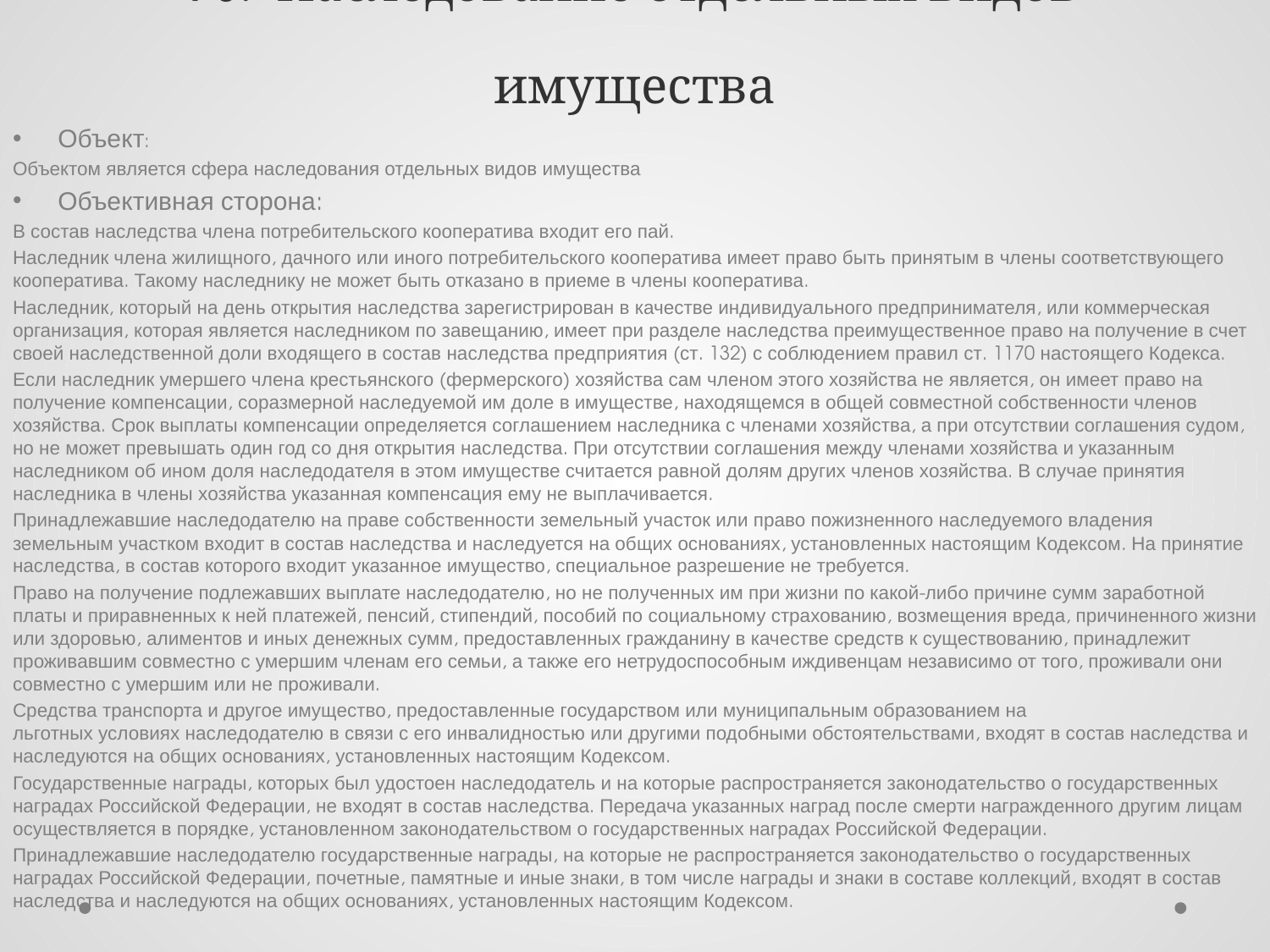

# 70.  Наследование отдельных видов имущества
Объект:
Объектом является сфера наследования отдельных видов имущества
Объективная сторона:
В состав наследства члена потребительского кооператива входит его пай.
Наследник члена жилищного, дачного или иного потребительского кооператива имеет право быть принятым в члены соответствующего кооператива. Такому наследнику не может быть отказано в приеме в члены кооператива.
Наследник, который на день открытия наследства зарегистрирован в качестве индивидуального предпринимателя, или коммерческая организация, которая является наследником по завещанию, имеет при разделе наследства преимущественное право на получение в счет своей наследственной доли входящего в состав наследства предприятия (ст. 132) с соблюдением правил ст. 1170 настоящего Кодекса.
Если наследник умершего члена крестьянского (фермерского) хозяйства сам членом этого хозяйства не является, он имеет право на получение компенсации, соразмерной наследуемой им доле в имуществе, находящемся в общей совместной собственности членов хозяйства. Срок выплаты компенсации определяется соглашением наследника с членами хозяйства, а при отсутствии соглашения судом, но не может превышать один год со дня открытия наследства. При отсутствии соглашения между членами хозяйства и указанным наследником об ином доля наследодателя в этом имуществе считается равной долям других членов хозяйства. В случае принятия наследника в члены хозяйства указанная компенсация ему не выплачивается.
Принадлежавшие наследодателю на праве собственности земельный участок или право пожизненного наследуемого владения земельным участком входит в состав наследства и наследуется на общих основаниях, установленных настоящим Кодексом. На принятие наследства, в состав которого входит указанное имущество, специальное разрешение не требуется.
Право на получение подлежавших выплате наследодателю, но не полученных им при жизни по какой-либо причине сумм заработной платы и приравненных к ней платежей, пенсий, стипендий, пособий по социальному страхованию, возмещения вреда, причиненного жизни или здоровью, алиментов и иных денежных сумм, предоставленных гражданину в качестве средств к существованию, принадлежит проживавшим совместно с умершим членам его семьи, а также его нетрудоспособным иждивенцам независимо от того, проживали они совместно с умершим или не проживали.
Средства транспорта и другое имущество, предоставленные государством или муниципальным образованием на льготных условиях наследодателю в связи с его инвалидностью или другими подобными обстоятельствами, входят в состав наследства и наследуются на общих основаниях, установленных настоящим Кодексом.
Государственные награды, которых был удостоен наследодатель и на которые распространяется законодательство о государственных наградах Российской Федерации, не входят в состав наследства. Передача указанных наград после смерти награжденного другим лицам осуществляется в порядке, установленном законодательством о государственных наградах Российской Федерации.
Принадлежавшие наследодателю государственные награды, на которые не распространяется законодательство о государственных наградах Российской Федерации, почетные, памятные и иные знаки, в том числе награды и знаки в составе коллекций, входят в состав наследства и наследуются на общих основаниях, установленных настоящим Кодексом.